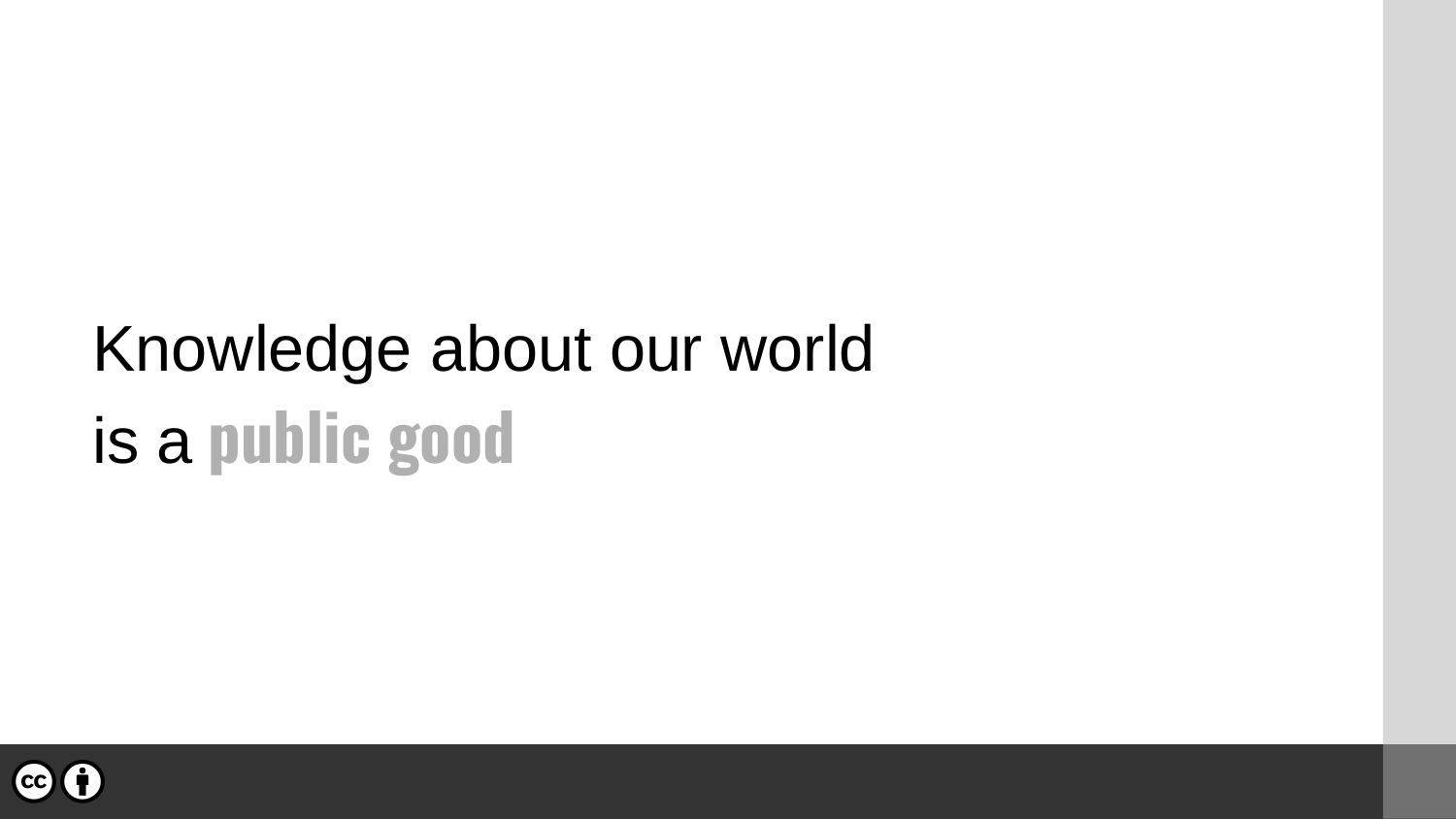

Knowledge about our world
is a public good